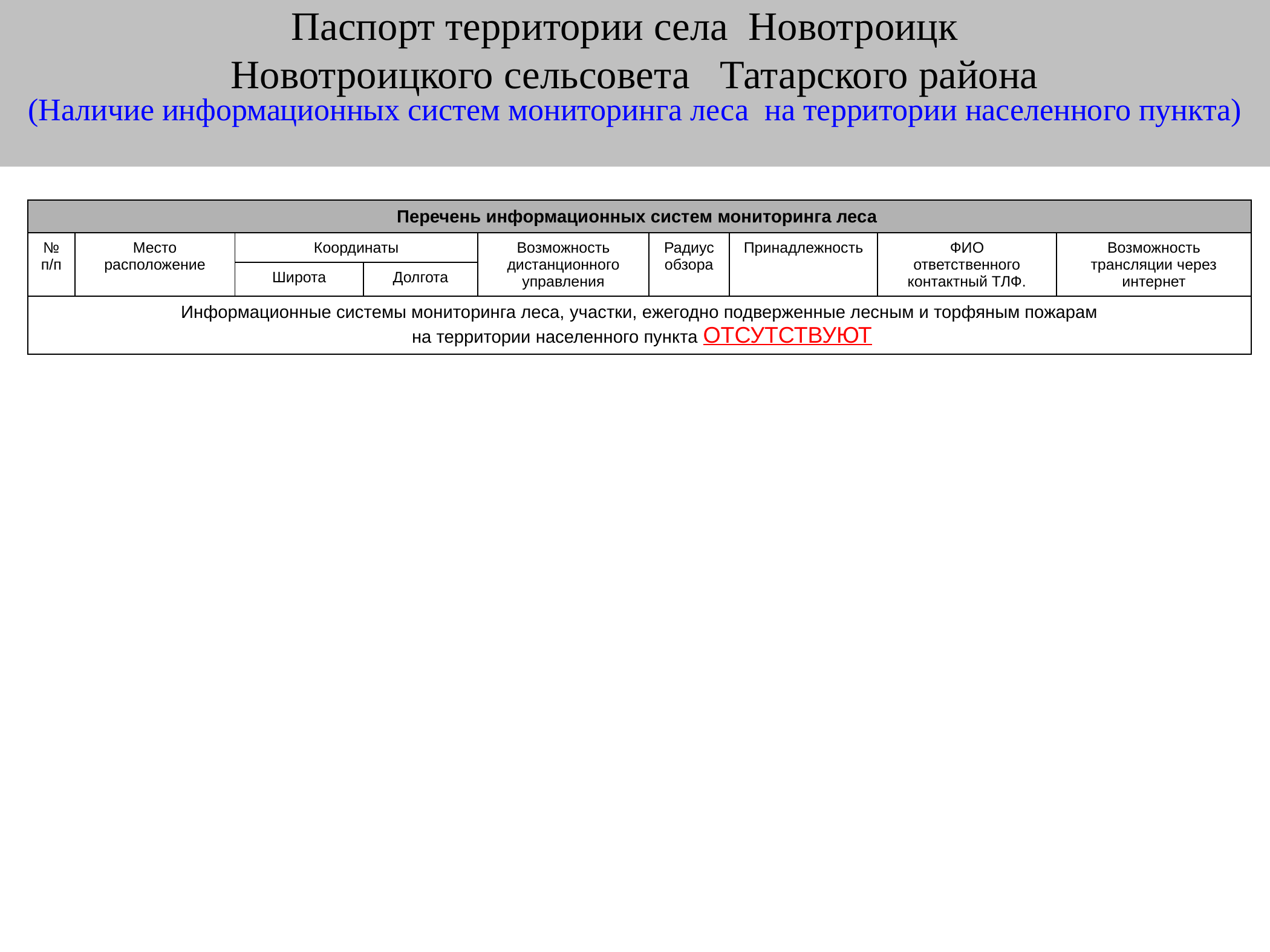

Паспорт территории села  Новотроицк
Новотроицкого сельсовета   Татарского района
(Наличие информационных систем мониторинга леса  на территории населенного пункта)

| Перечень информационных систем мониторинга леса |  |  |  |  |  |  |  |  |
| --- | --- | --- | --- | --- | --- | --- | --- | --- |
| № п/п | Место расположение | Координаты |  | Возможность дистанционного управления | Радиус обзора | Принадлежность | ФИО ответственного контактный ТЛФ. | Возможность трансляции через интернет |
|  |  | Широта | Долгота |  |  |  |  |  |
| Информационные системы мониторинга леса, участки, ежегодно подверженные лесным и торфяным пожарам на территории населенного пункта ОТСУТСТВУЮТ |  |  |  |  |  |  |  |  |